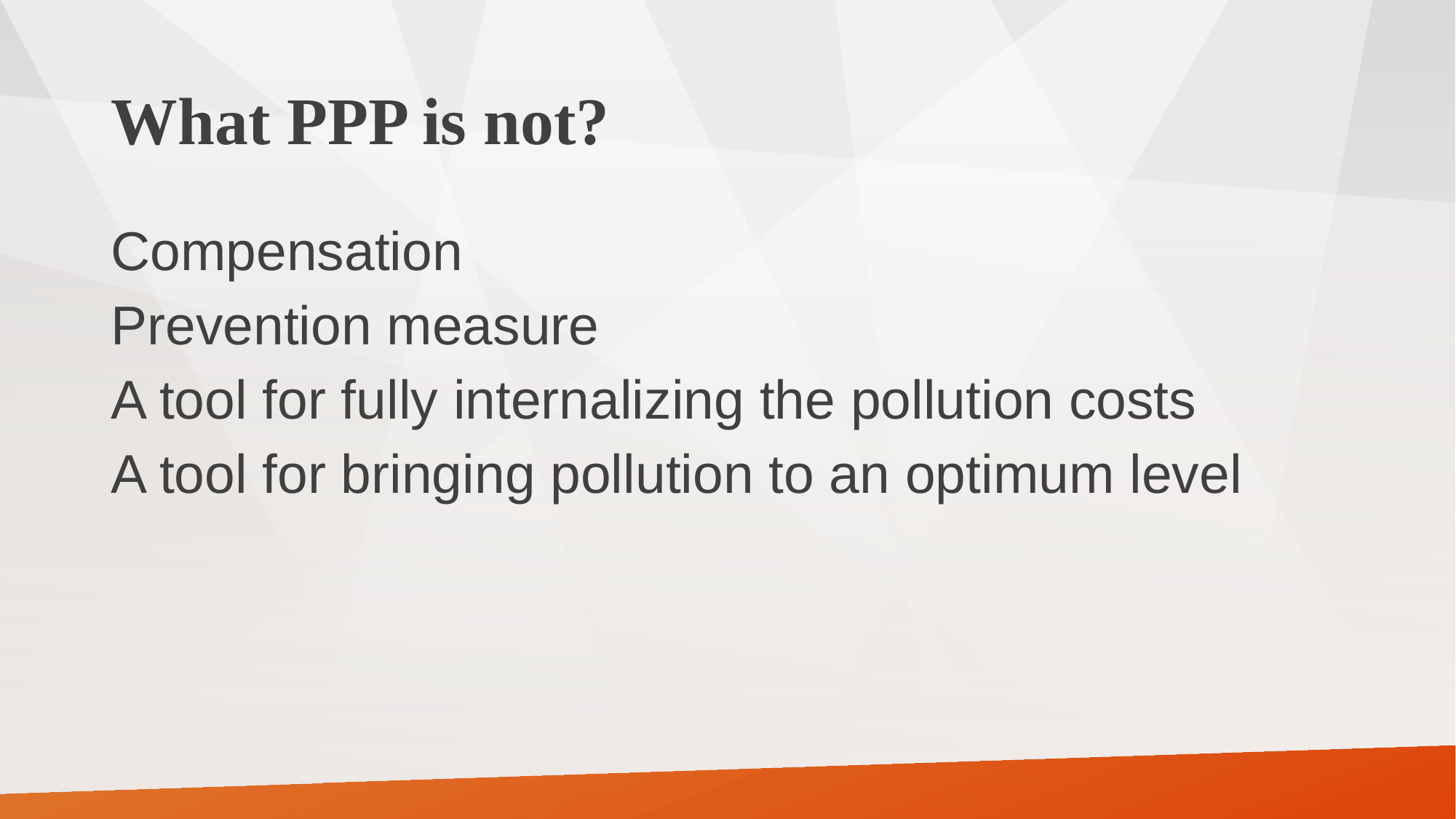

# What PPP is not?
Compensation
Prevention measure
A tool for fully internalizing the pollution costs
A tool for bringing pollution to an optimum level